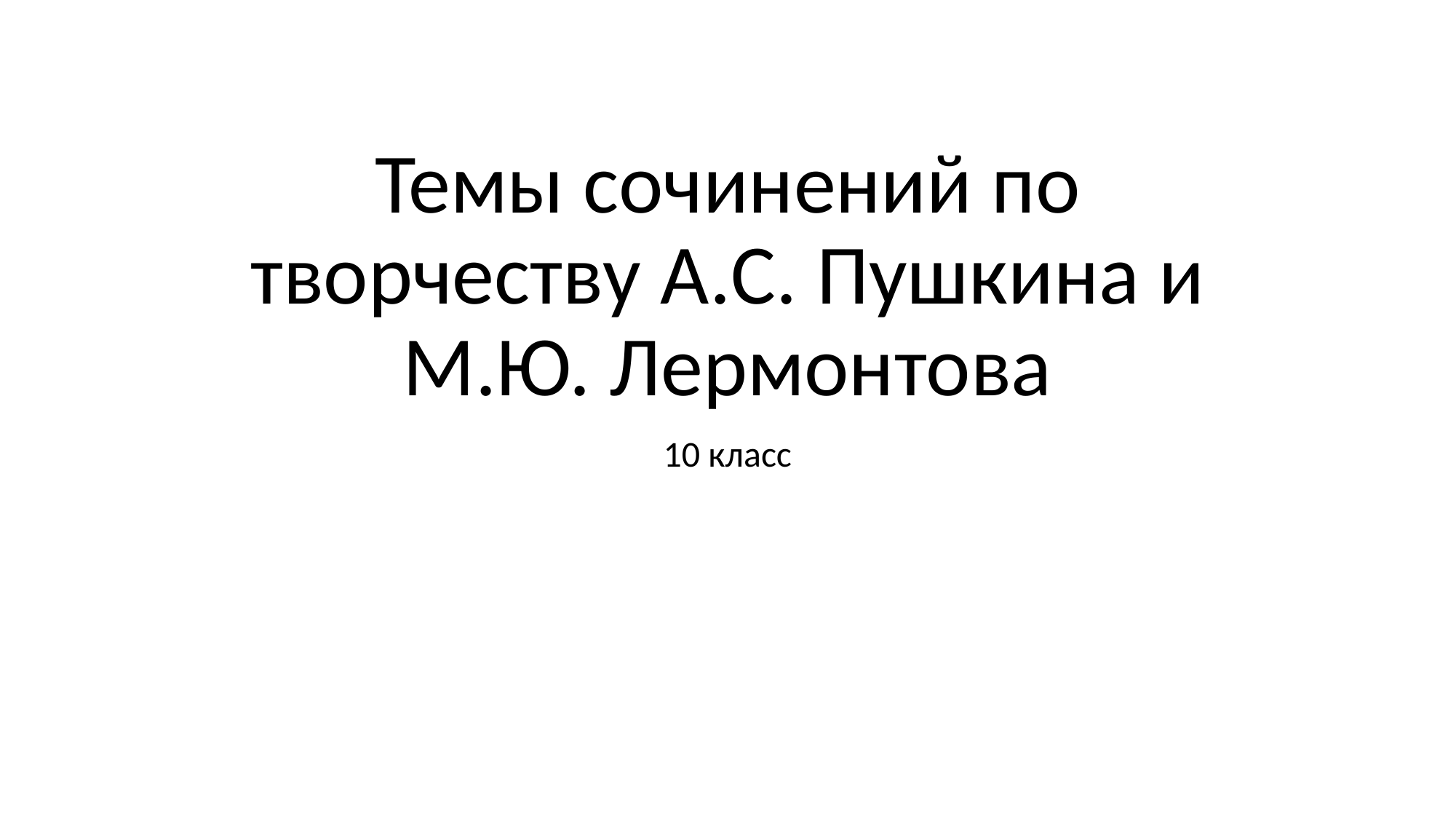

# Темы сочинений по творчеству А.С. Пушкина и М.Ю. Лермонтова
10 класс